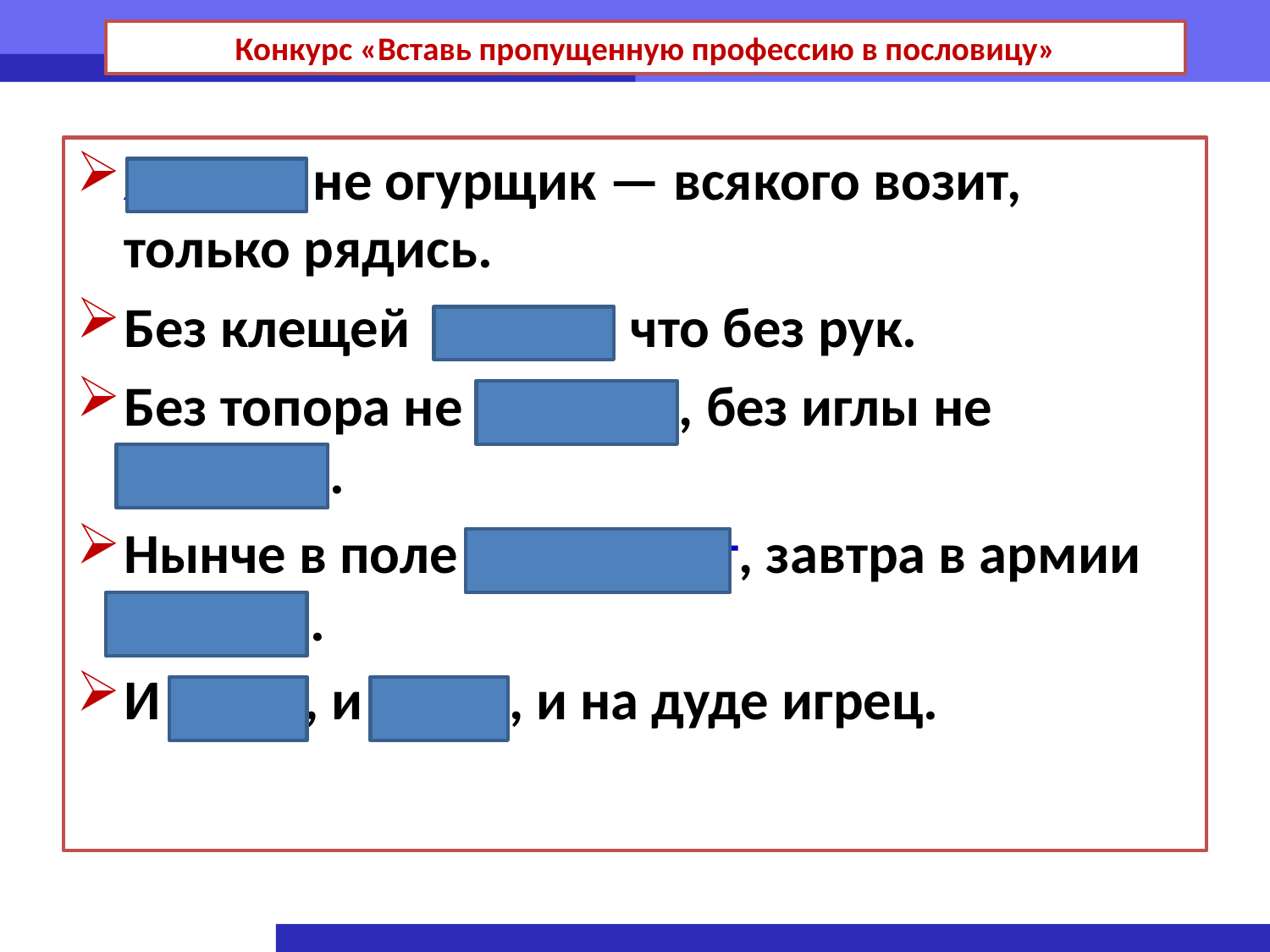

# Конкурс «Вставь пропущенную профессию в пословицу»
Ямщик не огурщик — всякого возит, только рядись.
Без клещей  кузнец  что без рук.
Без топора не плотник, без иглы не портной.
Нынче в поле тракторист, завтра в армии танкист.
И швец, и жнец, и на дуде игрец.